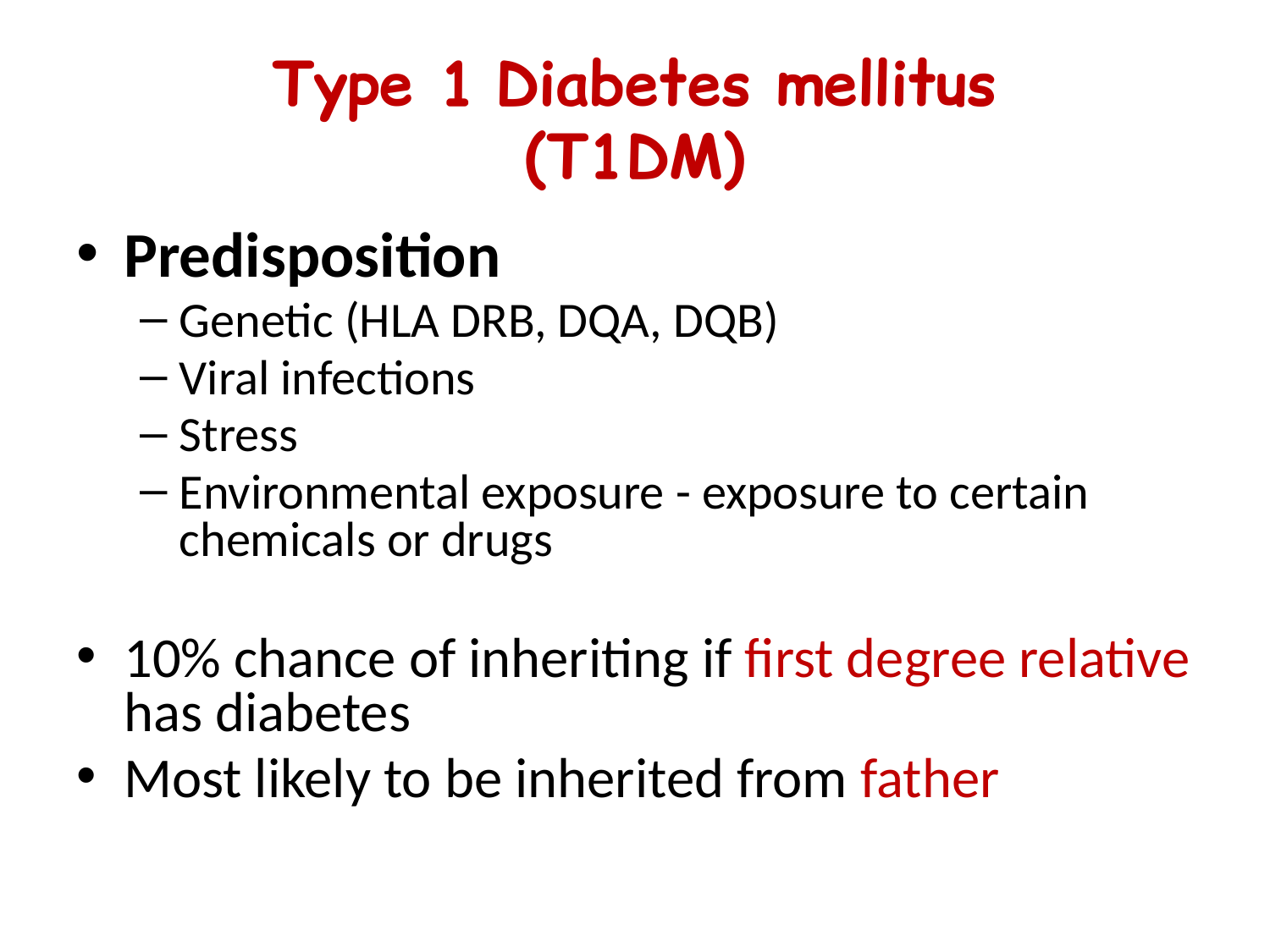

# Type 1 Diabetes mellitus (T1DM)
Predisposition
Genetic (HLA DRB, DQA, DQB)
Viral infections
Stress
Environmental exposure - exposure to certain chemicals or drugs

10% chance of inheriting if first degree relative has diabetes
Most likely to be inherited from father